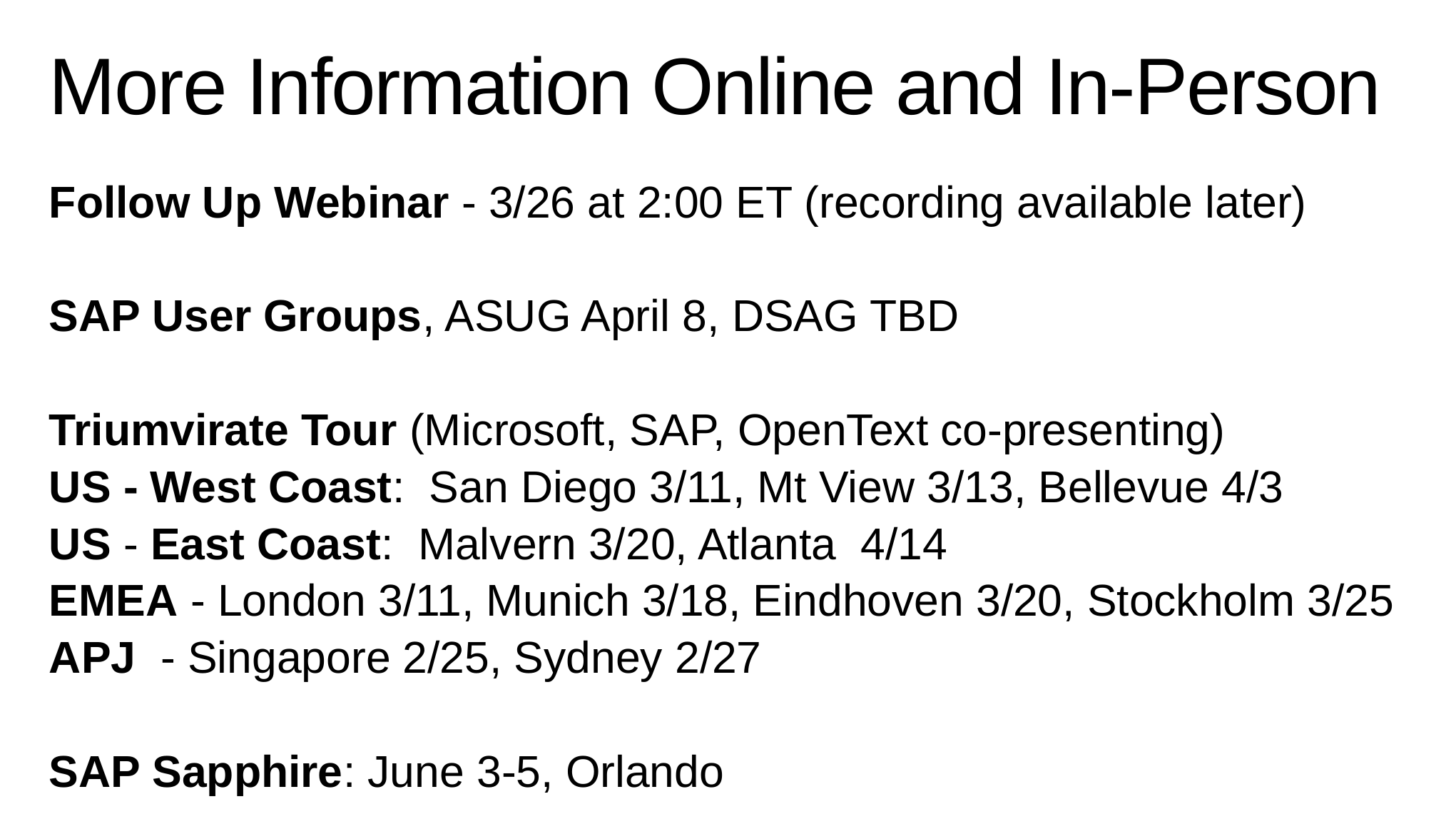

# More Information Online and In-Person
Follow Up Webinar - 3/26 at 2:00 ET (recording available later)

SAP User Groups, ASUG April 8, DSAG TBD

Triumvirate Tour (Microsoft, SAP, OpenText co-presenting)
US - West Coast:  San Diego 3/11, Mt View 3/13, Bellevue 4/3
US - East Coast:  Malvern 3/20, Atlanta  4/14
EMEA - London 3/11, Munich 3/18, Eindhoven 3/20, Stockholm 3/25
APJ  - Singapore 2/25, Sydney 2/27

SAP Sapphire: June 3-5, Orlando